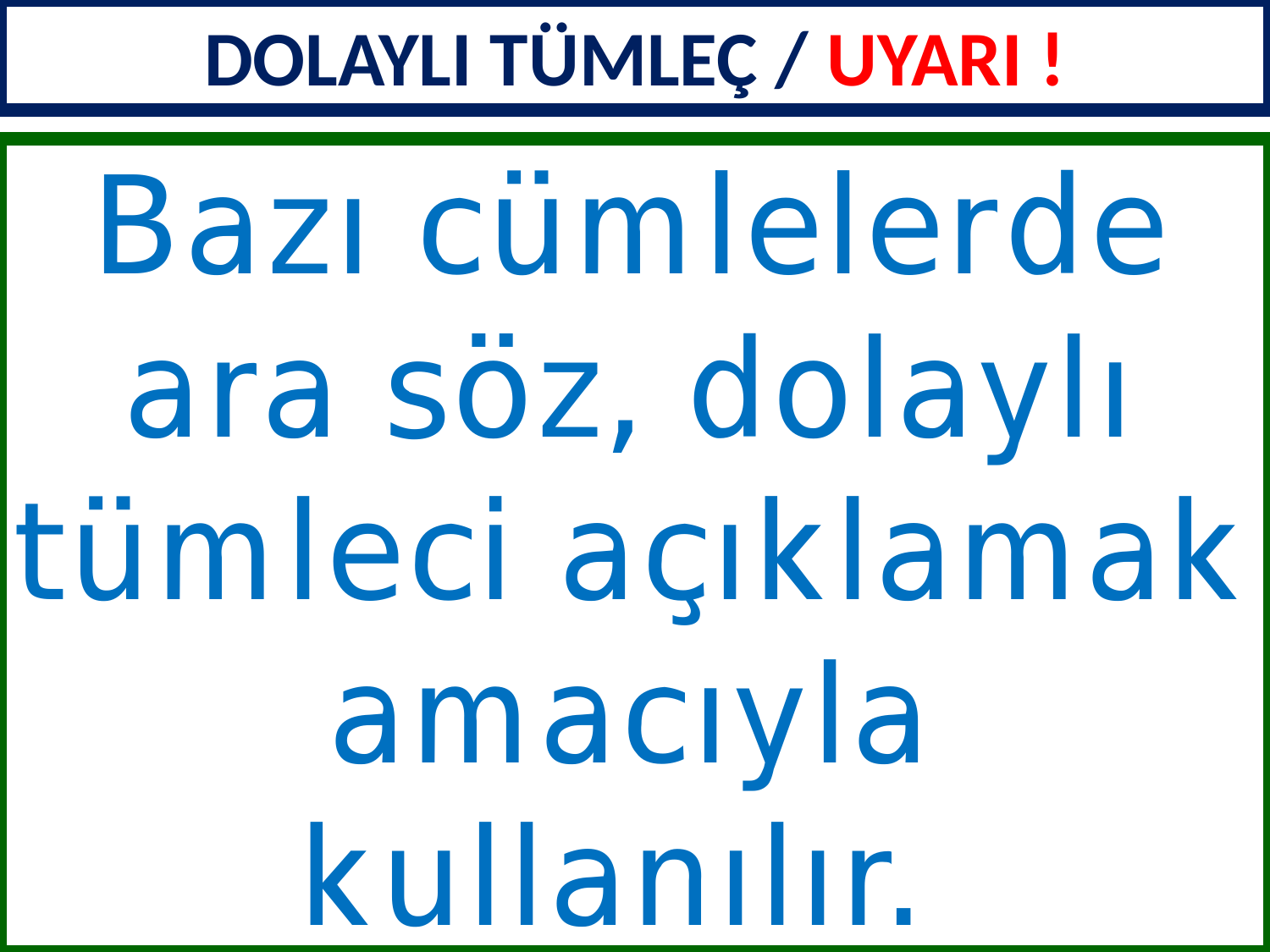

DOLAYLI TÜMLEÇ / UYARI !
Bazı cümlelerde ara söz, dolaylı tümleci açıklamak amacıyla kullanılır.